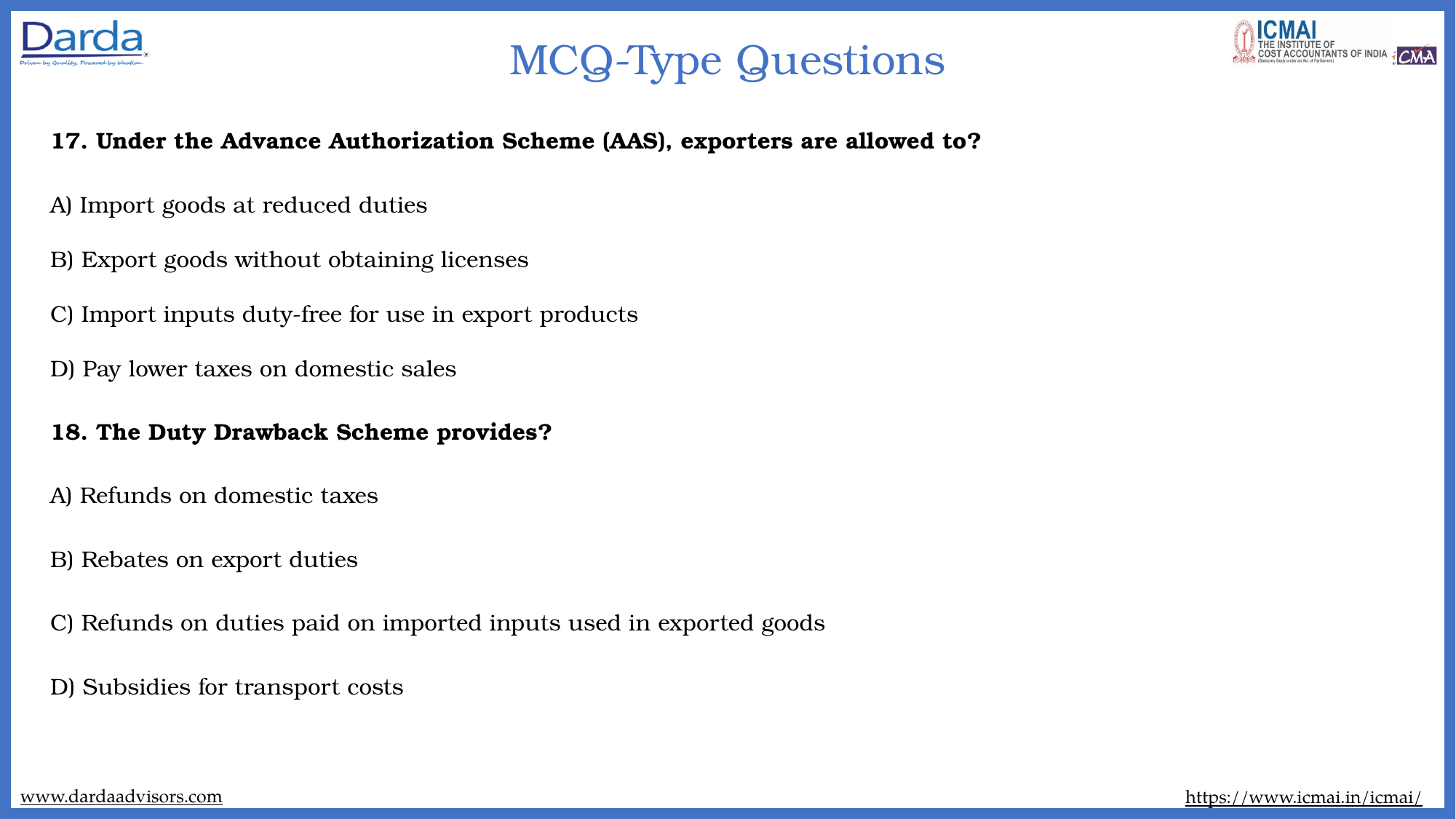

MCQ-Type Questions
17. Under the Advance Authorization Scheme (AAS), exporters are allowed to?
A) Import goods at reduced duties
B) Export goods without obtaining licenses
C) Import inputs duty-free for use in export products
D) Pay lower taxes on domestic sales
18. The Duty Drawback Scheme provides?
A) Refunds on domestic taxes
B) Rebates on export duties
C) Refunds on duties paid on imported inputs used in exported goods
D) Subsidies for transport costs